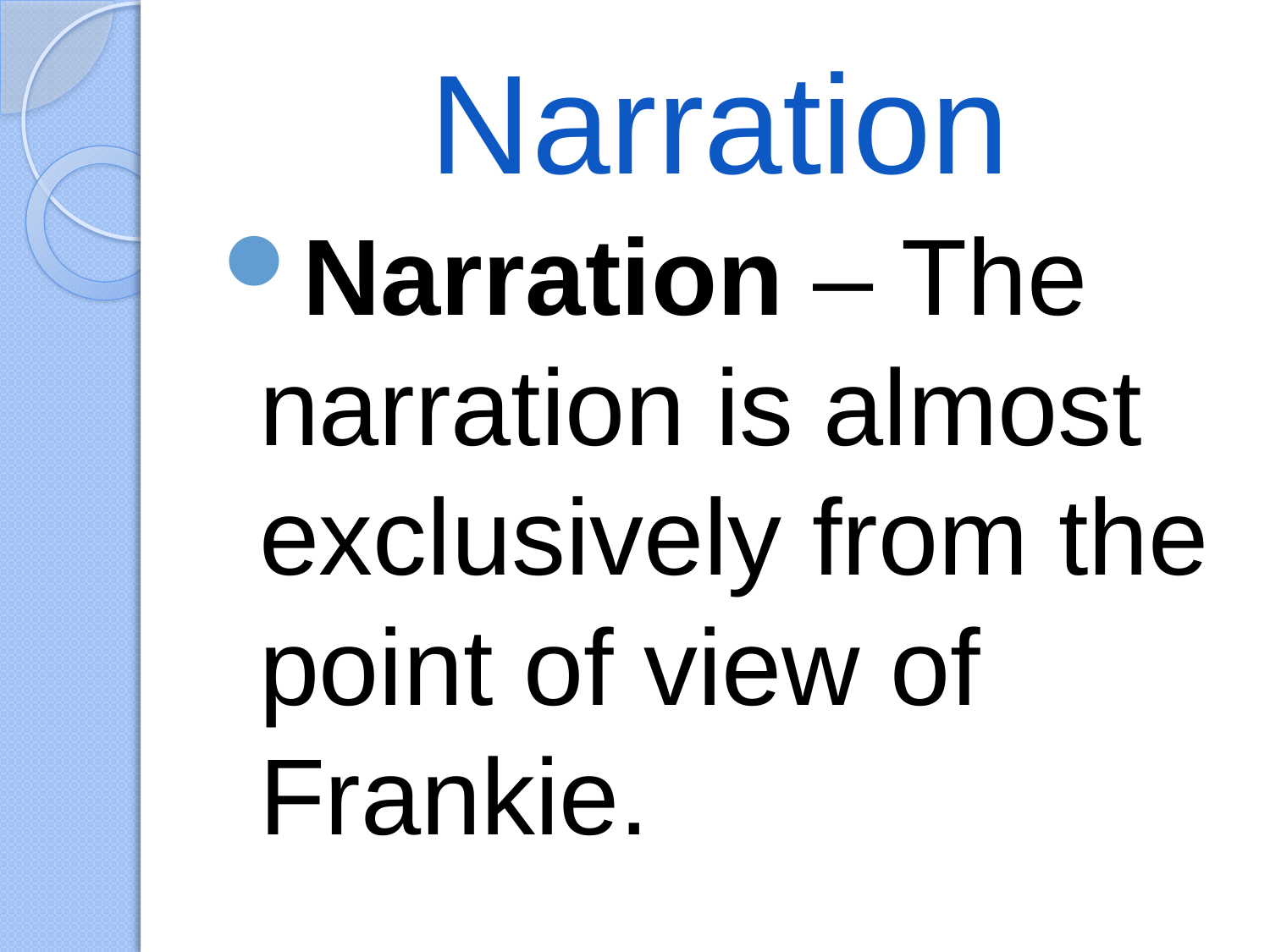

# Narration
Narration – The narration is almost exclusively from the point of view of Frankie.